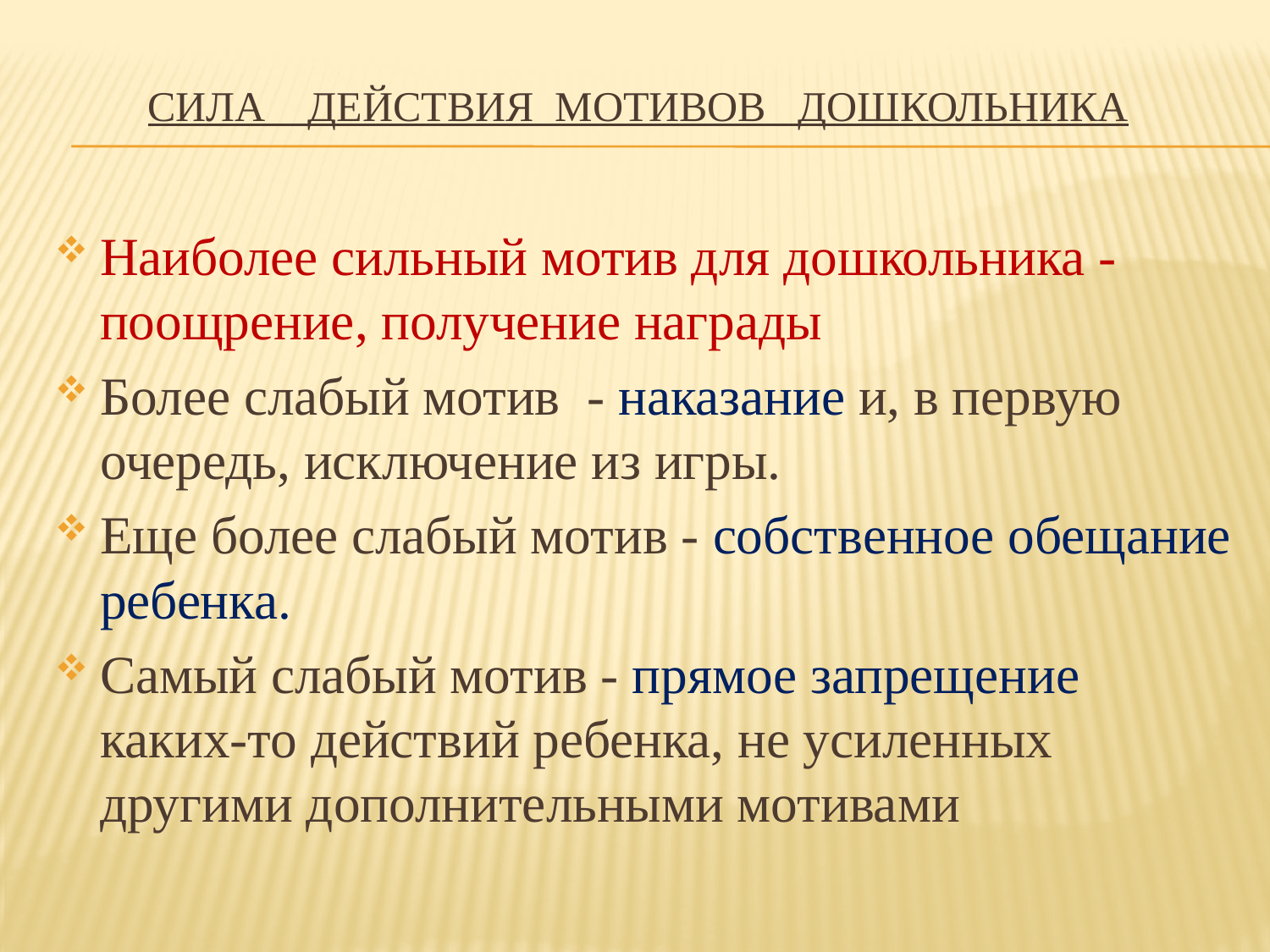

# Сила    действия  мотивов   дошкольника
Наиболее сильный мотив для дошкольника - поощрение, получение награды
Более слабый мотив  - наказание и, в первую очередь, исключение из игры.
Еще более слабый мотив - собственное обещание ребенка.
Самый слабый мотив - прямое запрещение каких-то действий ребенка, не усиленных другими дополнительными мотивами